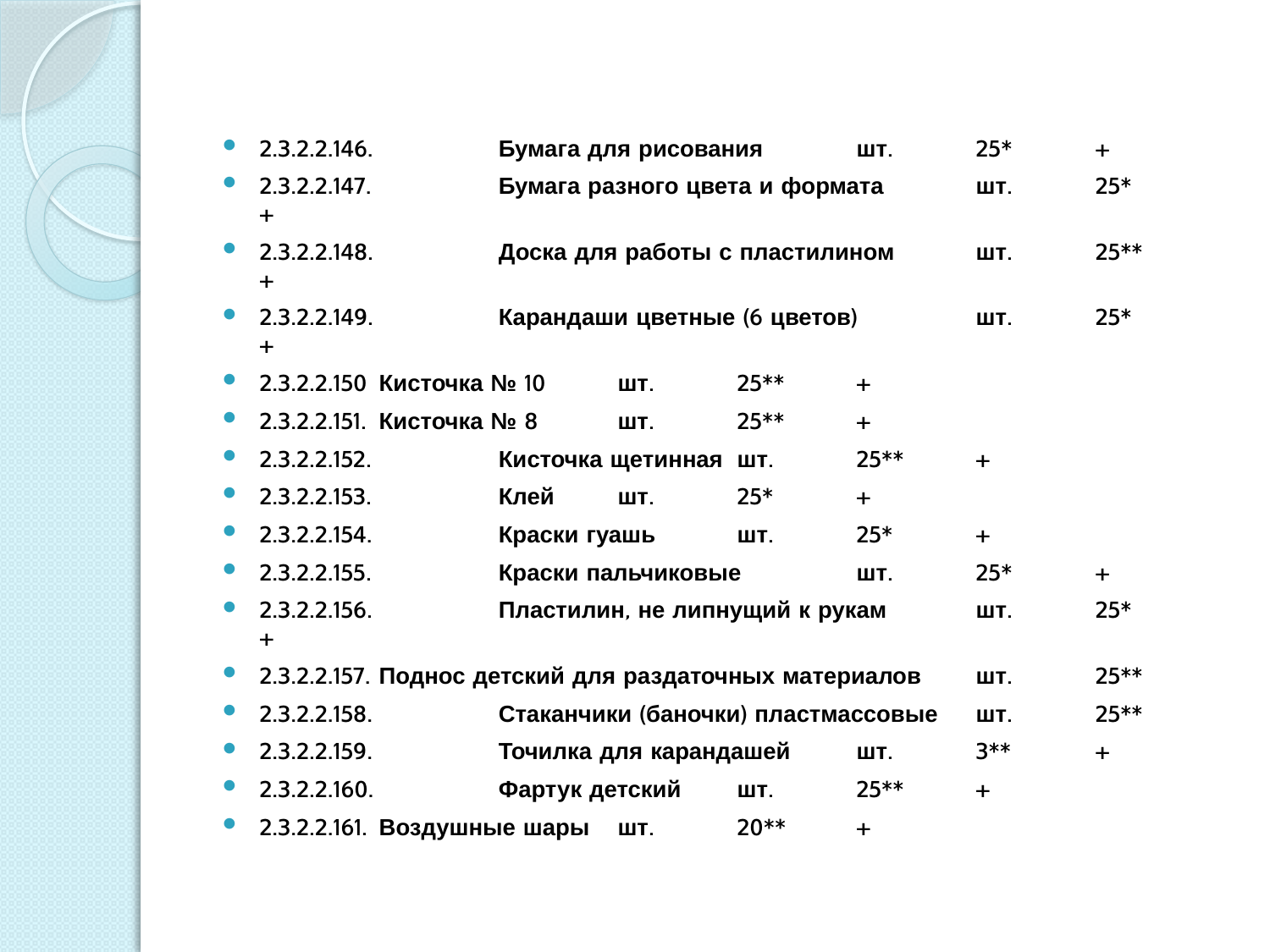

#

2.3.2.2.146. 	Бумага для рисования 	шт. 	25* 	+
2.3.2.2.147. 	Бумага разного цвета и формата 	шт. 	25* 	+
2.3.2.2.148. 	Доска для работы с пластилином 	шт. 	25** 	+
2.3.2.2.149. 	Карандаши цветные (6 цветов) 	шт. 	25* 	+
2.3.2.2.150 	Кисточка № 10 	шт. 	25** 	+
2.3.2.2.151. 	Кисточка № 8 	шт. 	25** 	+
2.3.2.2.152. 	Кисточка щетинная 	шт. 	25** 	+
2.3.2.2.153. 	Клей 	шт. 	25* 	+
2.3.2.2.154. 	Краски гуашь 	шт. 	25* 	+
2.3.2.2.155. 	Краски пальчиковые 	шт. 	25* 	+
2.3.2.2.156. 	Пластилин, не липнущий к рукам 	шт. 	25* 	+
2.3.2.2.157. 	Поднос детский для раздаточных материалов 	шт. 	25**
2.3.2.2.158. 	Стаканчики (баночки) пластмассовые 	шт. 	25**
2.3.2.2.159. 	Точилка для карандашей 	шт. 	3** 	+
2.3.2.2.160. 	Фартук детский 	шт. 	25** 	+
2.3.2.2.161. 	Воздушные шары 	шт. 	20** 	+